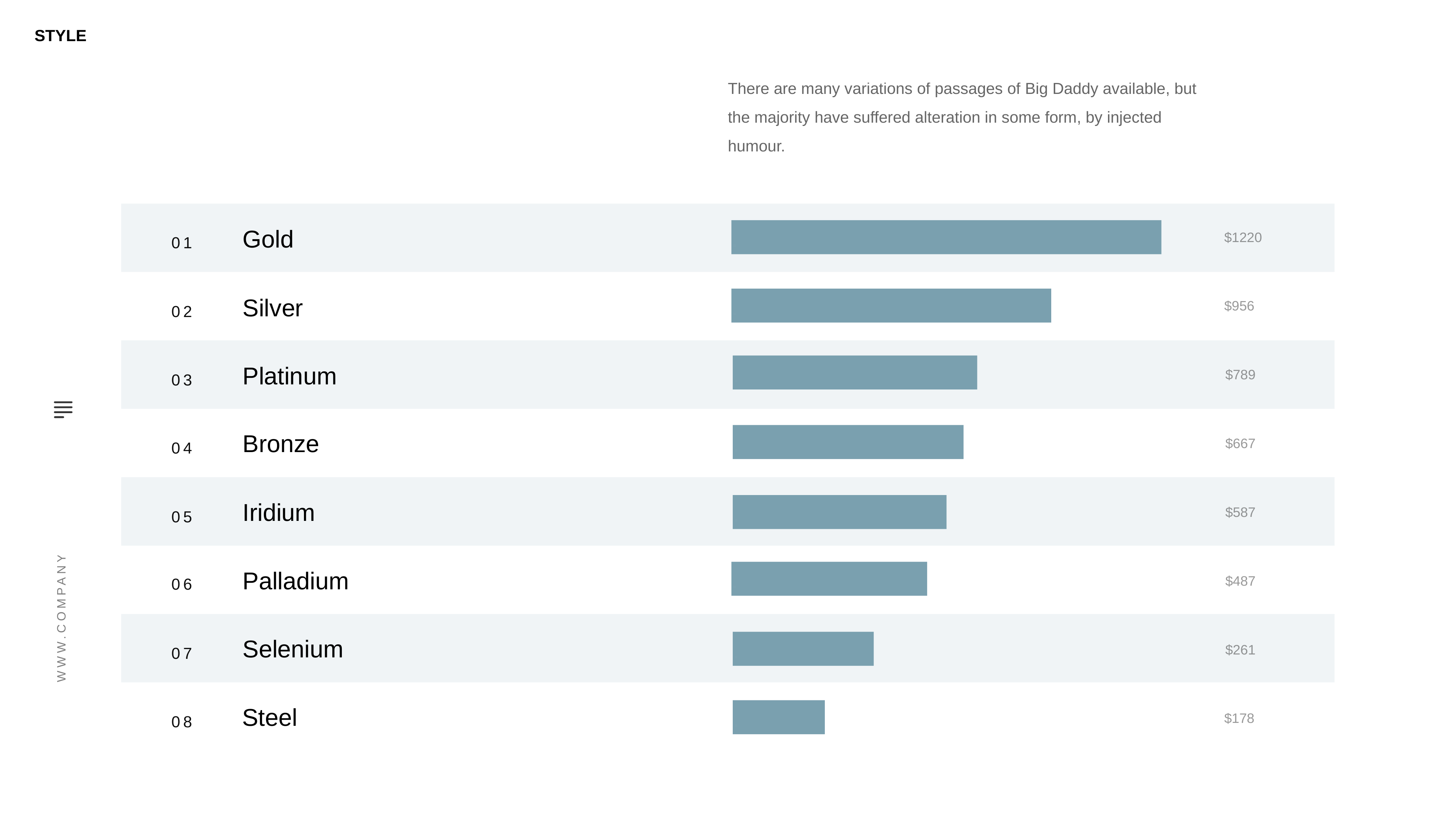

There are many variations of passages of Big Daddy available, but the majority have suffered alteration in some form, by injected humour.
01
Gold
.
$1220
02
Silver
.
$956
03
Platinum
.
$789
Bronze
04
.
$667
Iridium
05
.
$587
06
Palladium
.
$487
07
Selenium
.
$261
Steel
08
.
$178
15